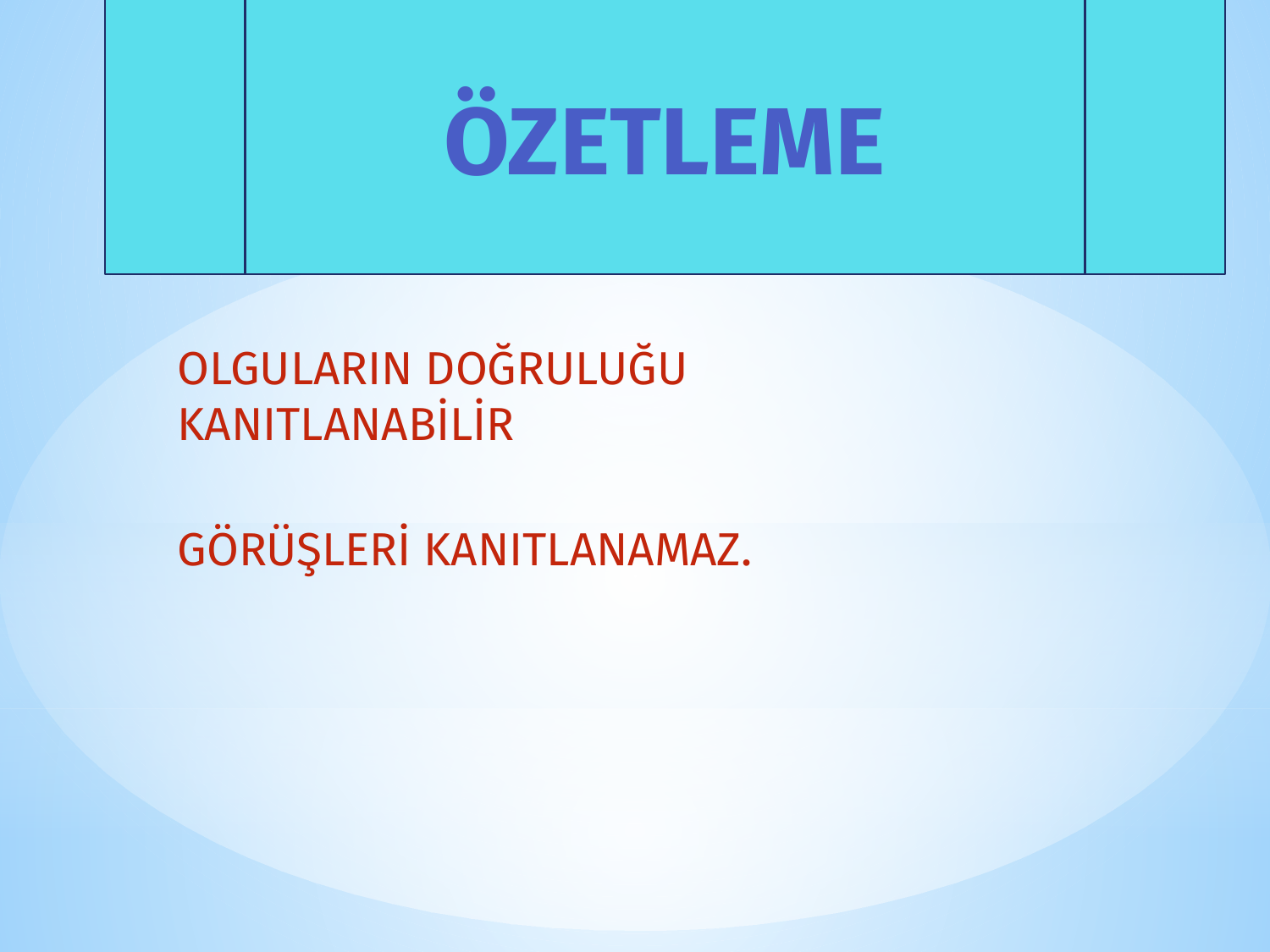

ÖZETLEME

OLGULARIN DOĞRULUĞU KANITLANABİLİR

GÖRÜŞLERİ KANITLANAMAZ.
#